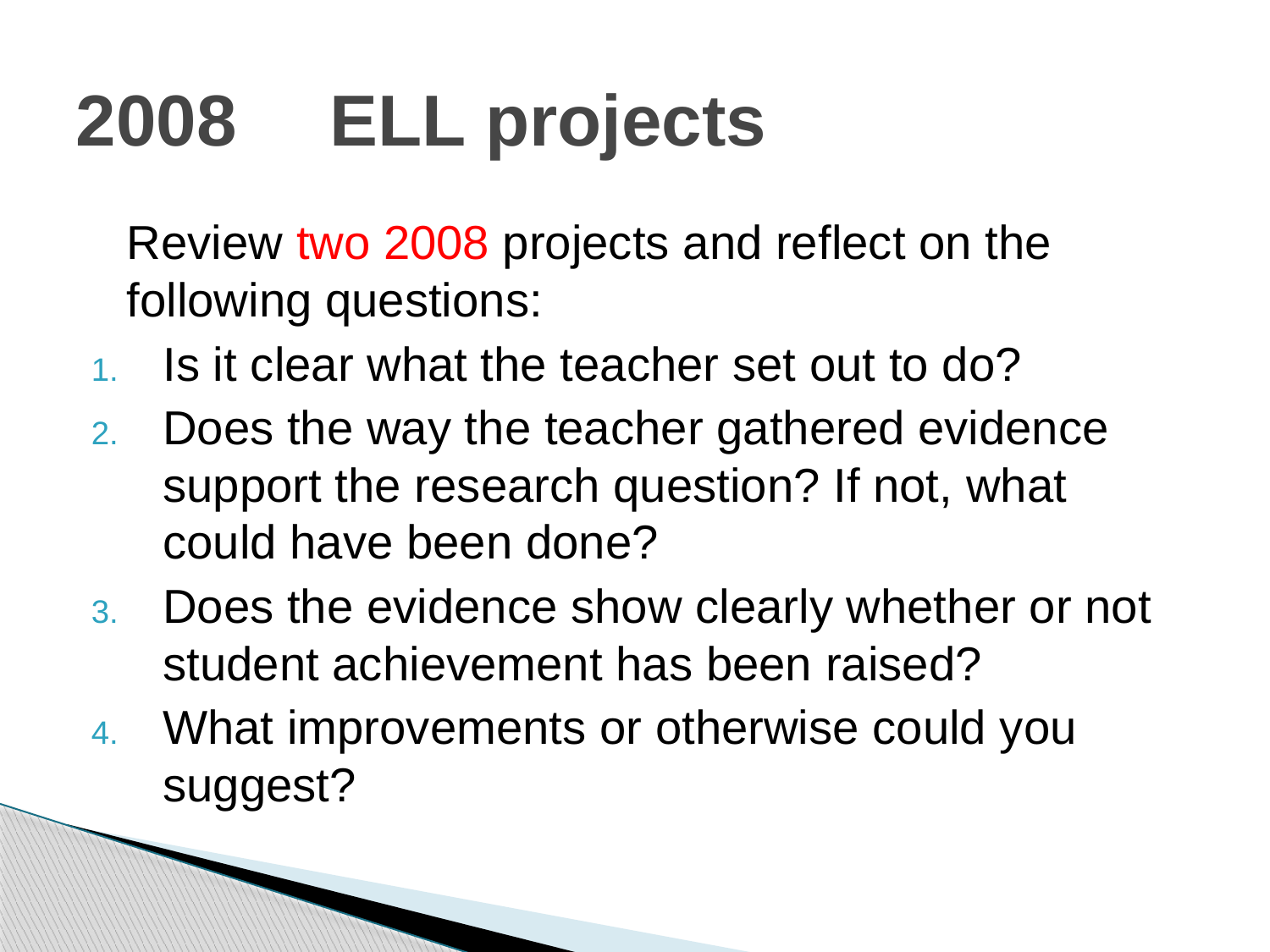

# 2008 	ELL projects
	Review two 2008 projects and reflect on the following questions:
Is it clear what the teacher set out to do?
Does the way the teacher gathered evidence support the research question? If not, what could have been done?
Does the evidence show clearly whether or not student achievement has been raised?
What improvements or otherwise could you suggest?